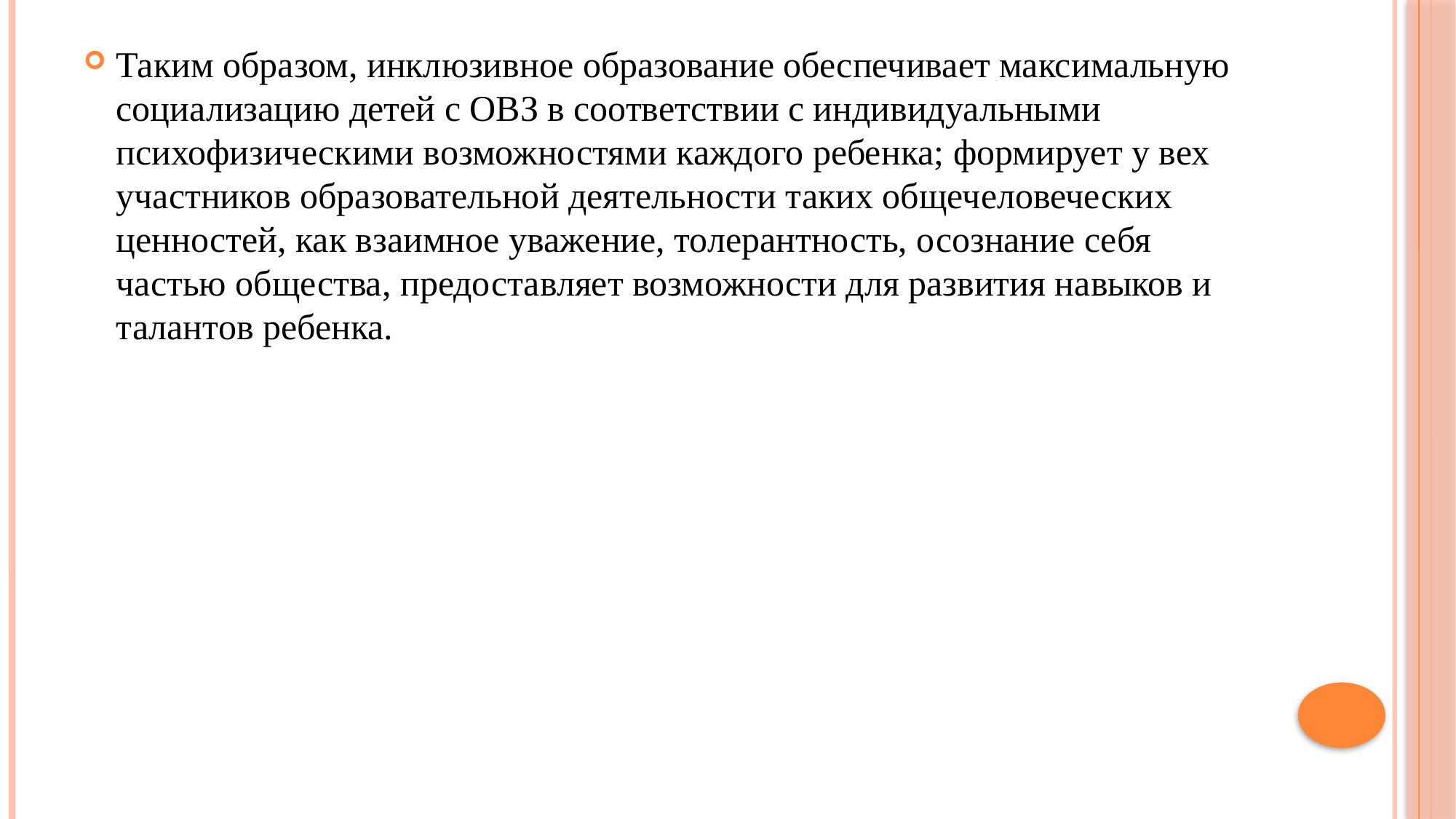

Таким образом, инклюзивное образование обеспечивает максимальную социализацию детей с ОВЗ в соответствии с индивидуальными психофизическими возможностями каждого ребенка; формирует у вех участников образовательной деятельности таких общечеловеческих ценностей, как взаимное уважение, толерантность, осознание себя частью общества, предоставляет возможности для развития навыков и талантов ребенка.